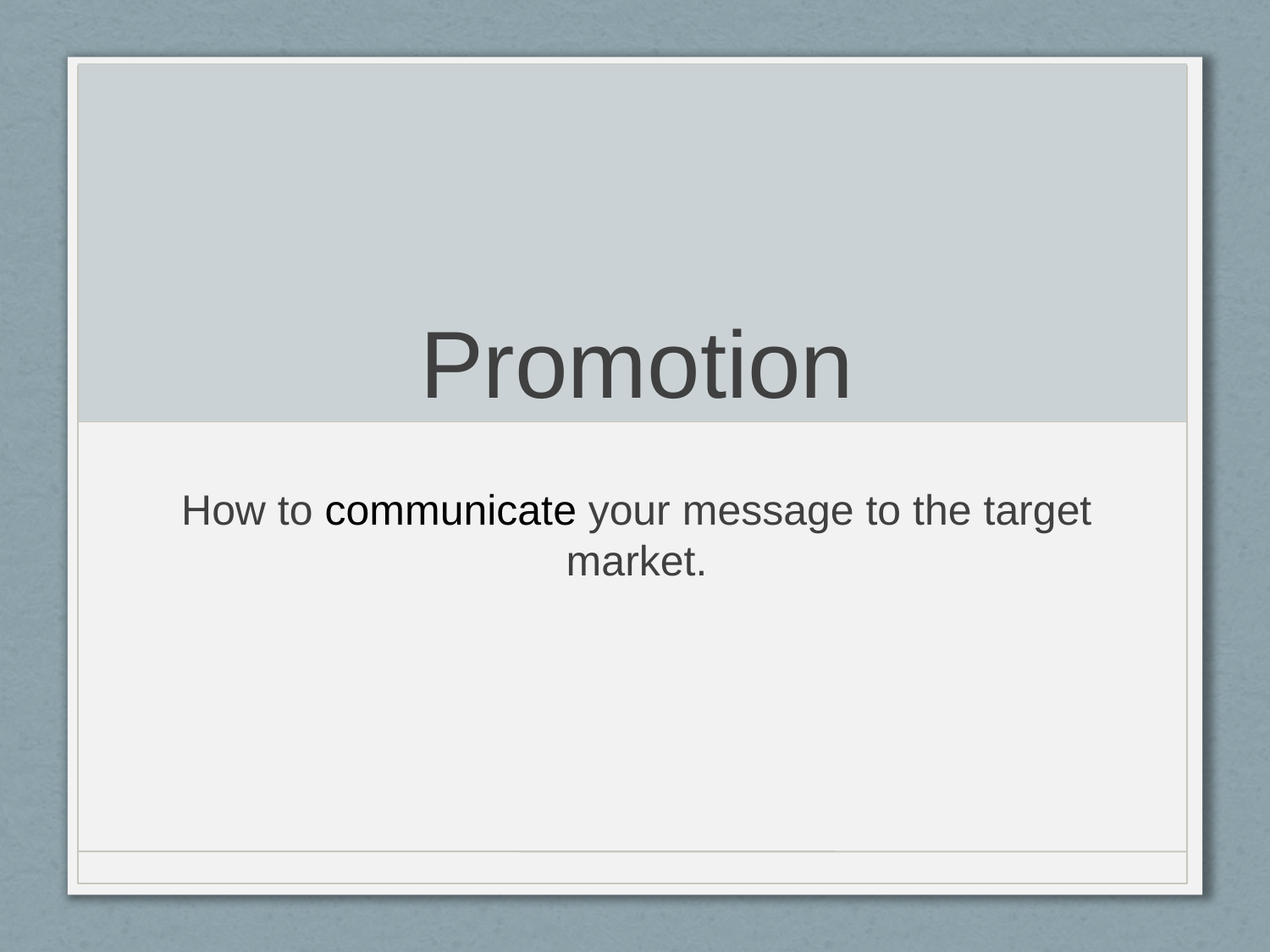

# Promotion
How to communicate your message to the target market.